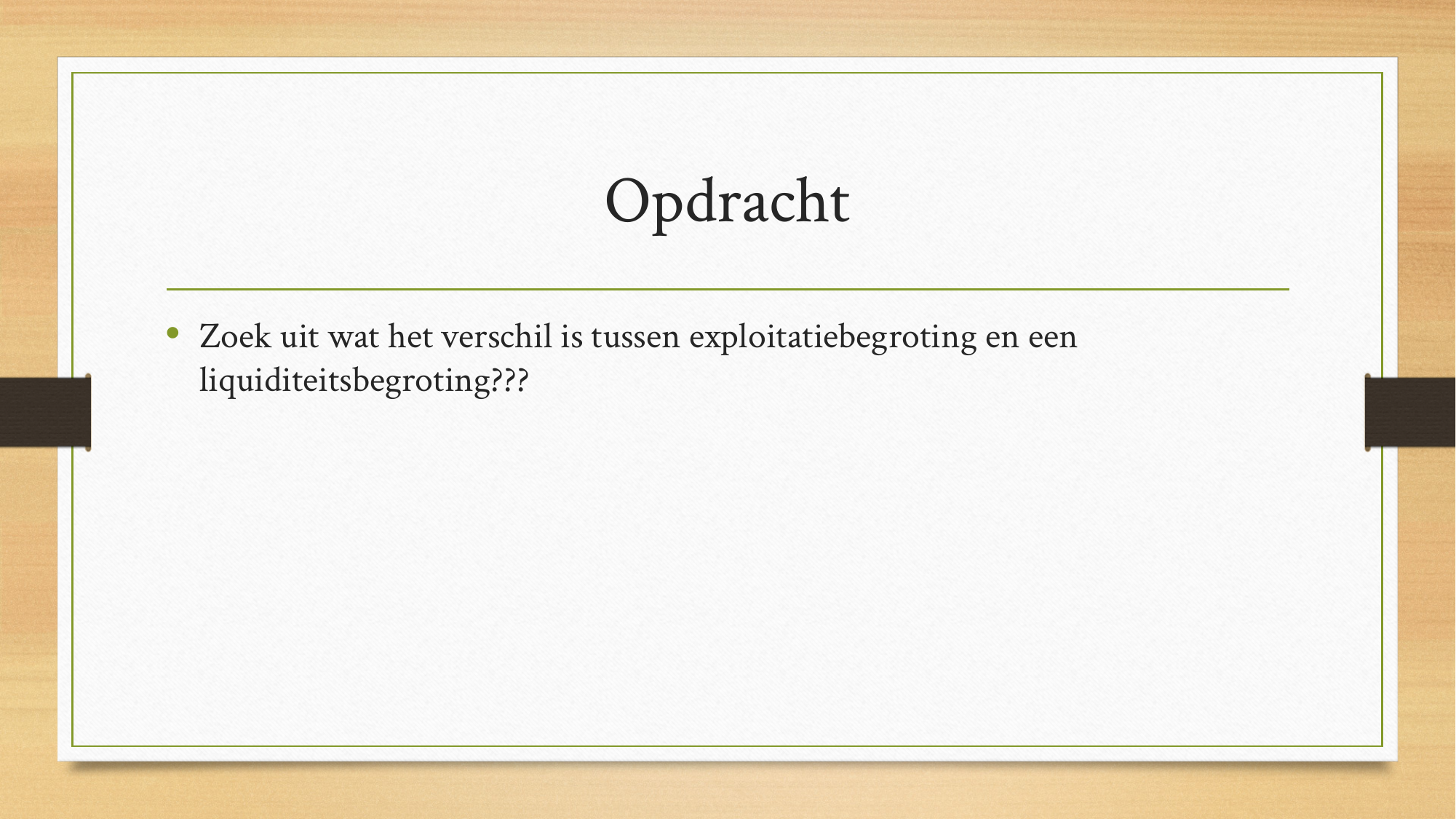

# Opdracht
Zoek uit wat het verschil is tussen exploitatiebegroting en een liquiditeitsbegroting???